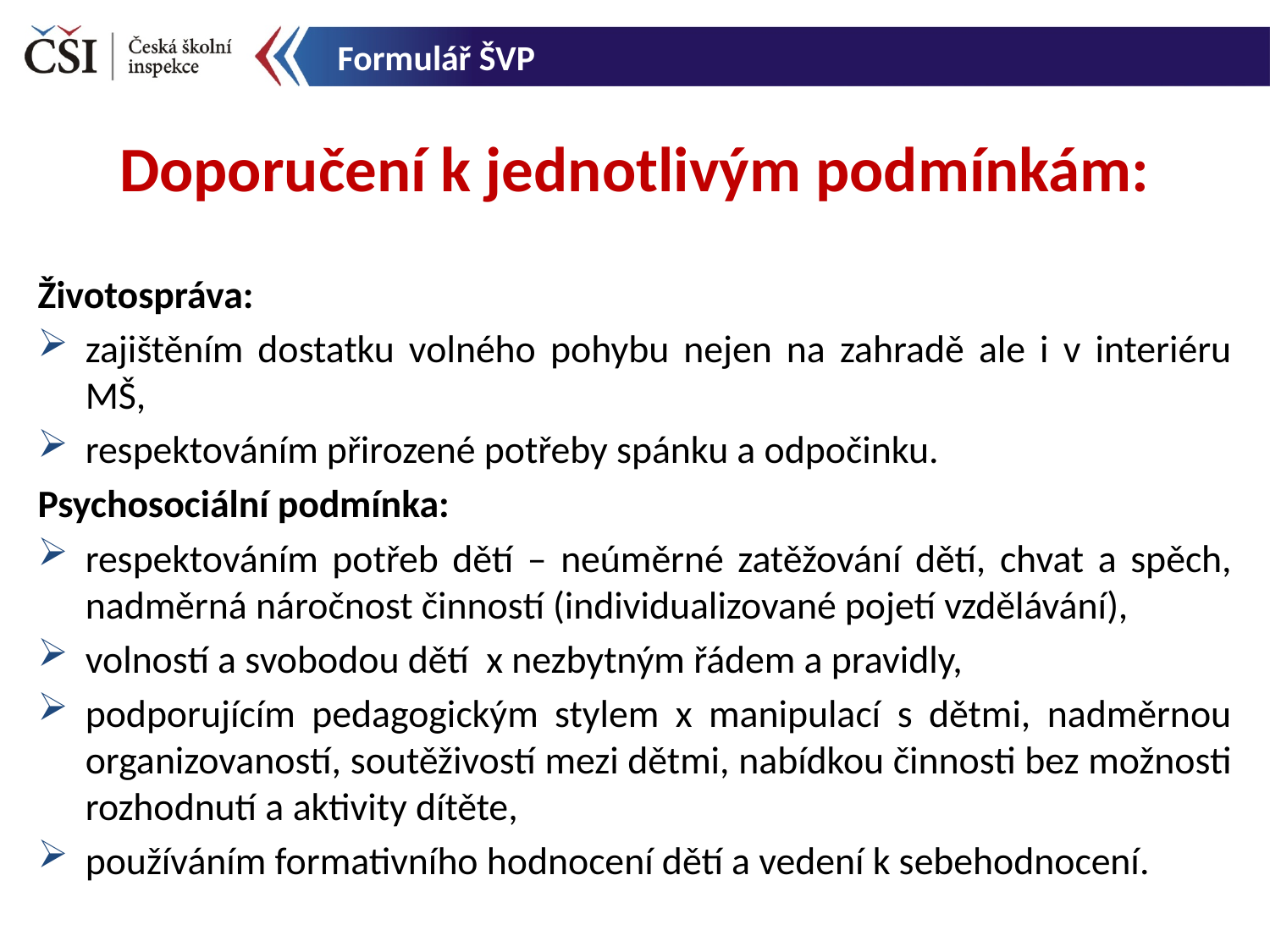

Formulář ŠVP
Doporučení k jednotlivým podmínkám:
Životospráva:
zajištěním dostatku volného pohybu nejen na zahradě ale i v interiéru MŠ,
respektováním přirozené potřeby spánku a odpočinku.
Psychosociální podmínka:
respektováním potřeb dětí – neúměrné zatěžování dětí, chvat a spěch, nadměrná náročnost činností (individualizované pojetí vzdělávání),
volností a svobodou dětí  x nezbytným řádem a pravidly,
podporujícím pedagogickým stylem x manipulací s dětmi, nadměrnou organizovaností, soutěživostí mezi dětmi, nabídkou činnosti bez možnosti rozhodnutí a aktivity dítěte,
používáním formativního hodnocení dětí a vedení k sebehodnocení.